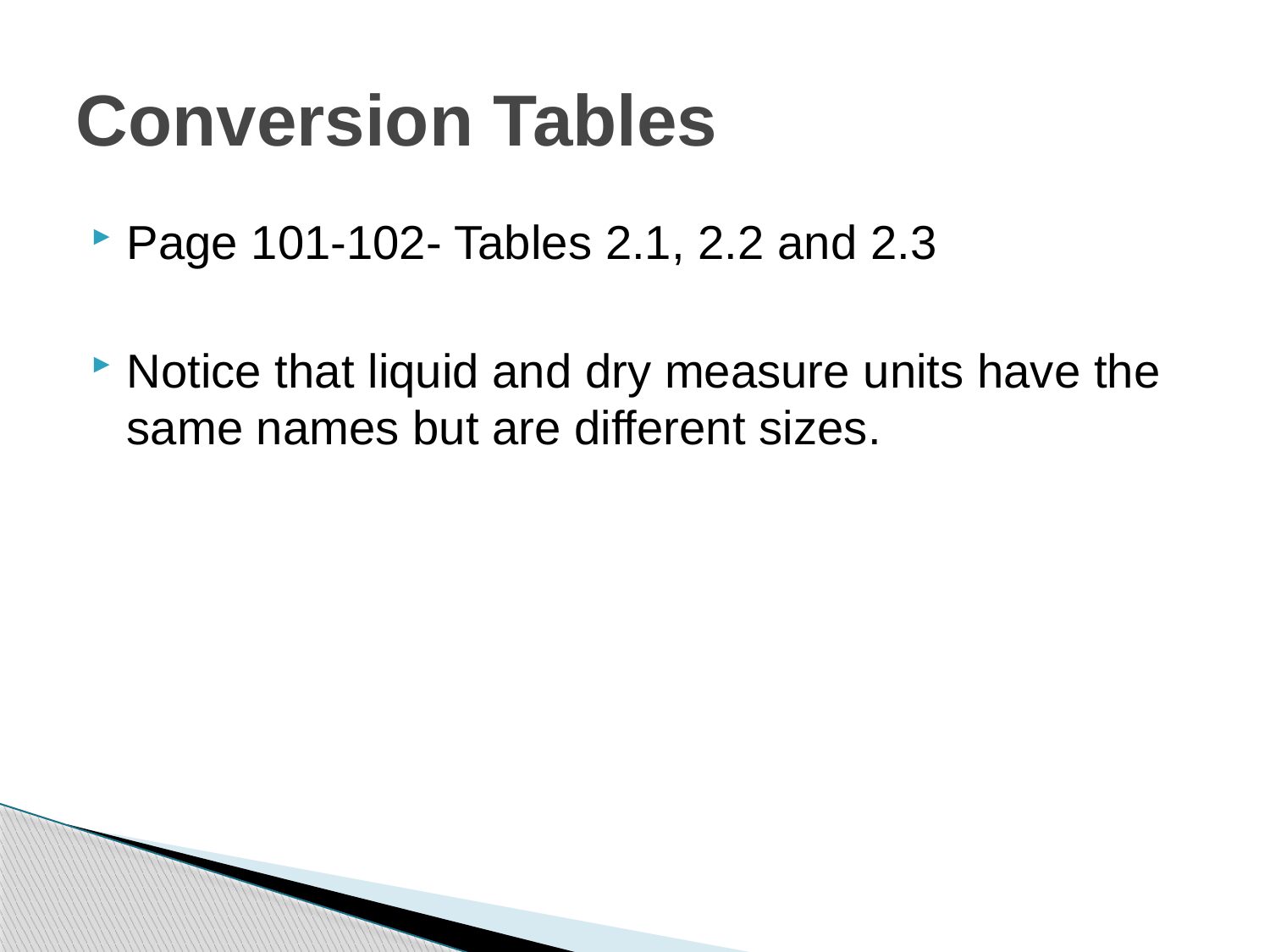

# Conversion Tables
Page 101-102- Tables 2.1, 2.2 and 2.3

Notice that liquid and dry measure units have the same names but are different sizes.